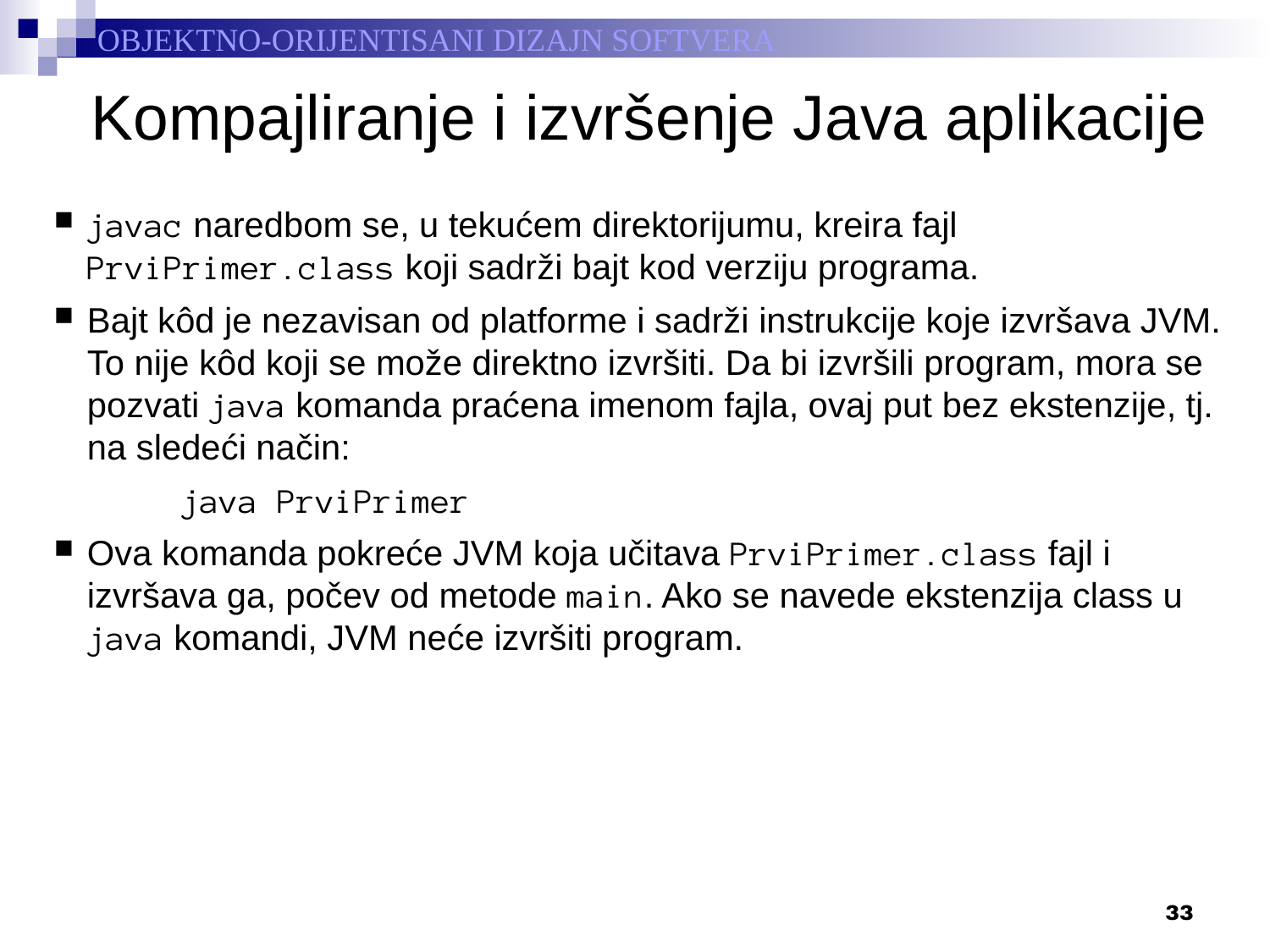

# Kompajliranje i izvršenje Java aplikacije
javac naredbom se, u tekućem direktorijumu, kreira fajl PrviPrimer.class koji sadrži bajt kod verziju programa.
Bajt kôd je nezavisan od platforme i sadrži instrukcije koje izvršava JVM. To nije kôd koji se može direktno izvršiti. Da bi izvršili program, mora se pozvati java komanda praćena imenom fajla, ovaj put bez ekstenzije, tj. na sledeći način:
	java PrviPrimer
Ova komanda pokreće JVM koja učitava PrviPrimer.class fajl i izvršava ga, počev od metode main. Ako se navede ekstenzija class u java komandi, JVM neće izvršiti program.
33